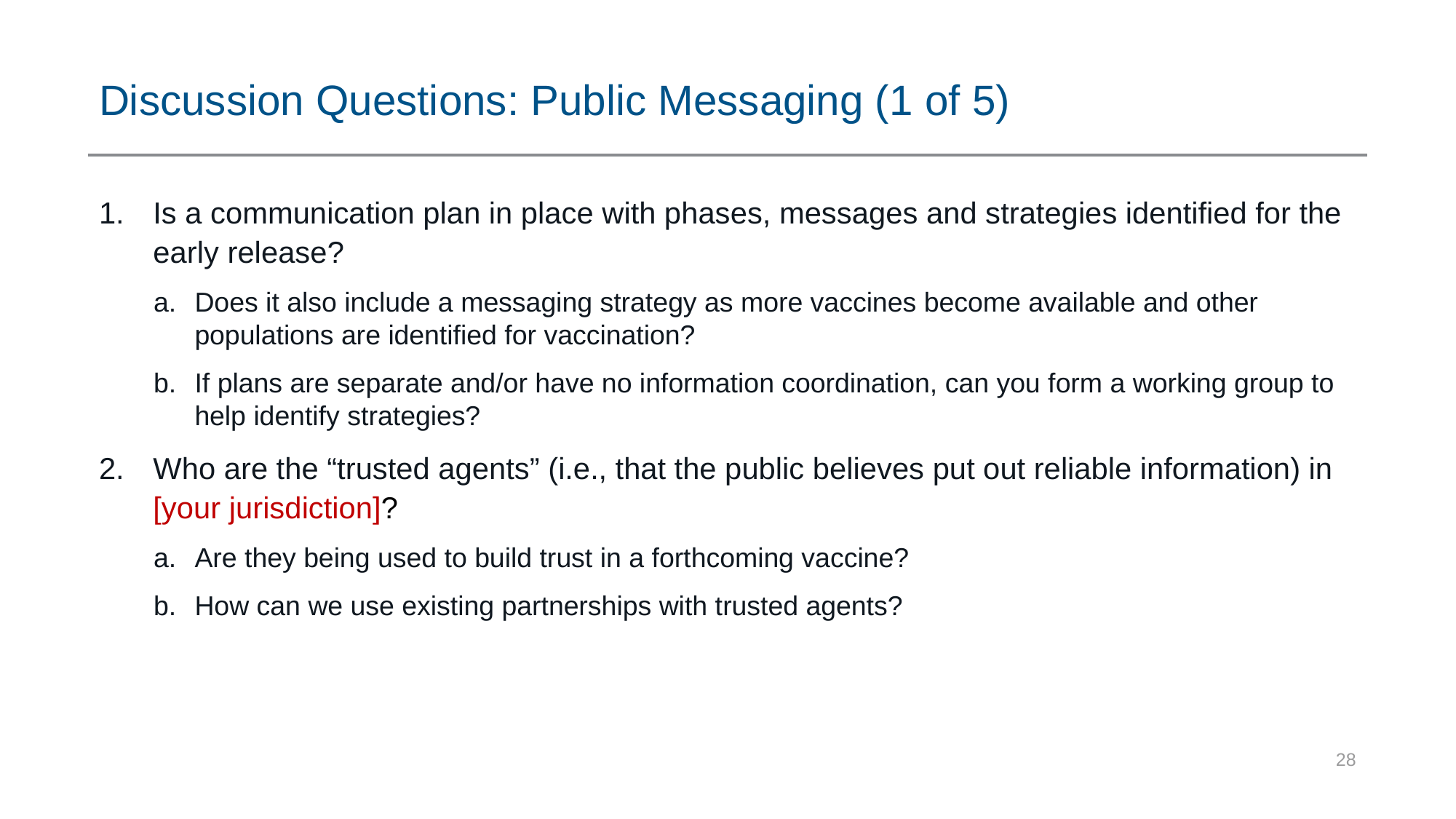

# Discussion Questions: Public Messaging (1 of 5)
Is a communication plan in place with phases, messages and strategies identified for the early release?
Does it also include a messaging strategy as more vaccines become available and other populations are identified for vaccination?
If plans are separate and/or have no information coordination, can you form a working group to help identify strategies?
Who are the “trusted agents” (i.e., that the public believes put out reliable information) in [your jurisdiction]?
Are they being used to build trust in a forthcoming vaccine?
How can we use existing partnerships with trusted agents?
28